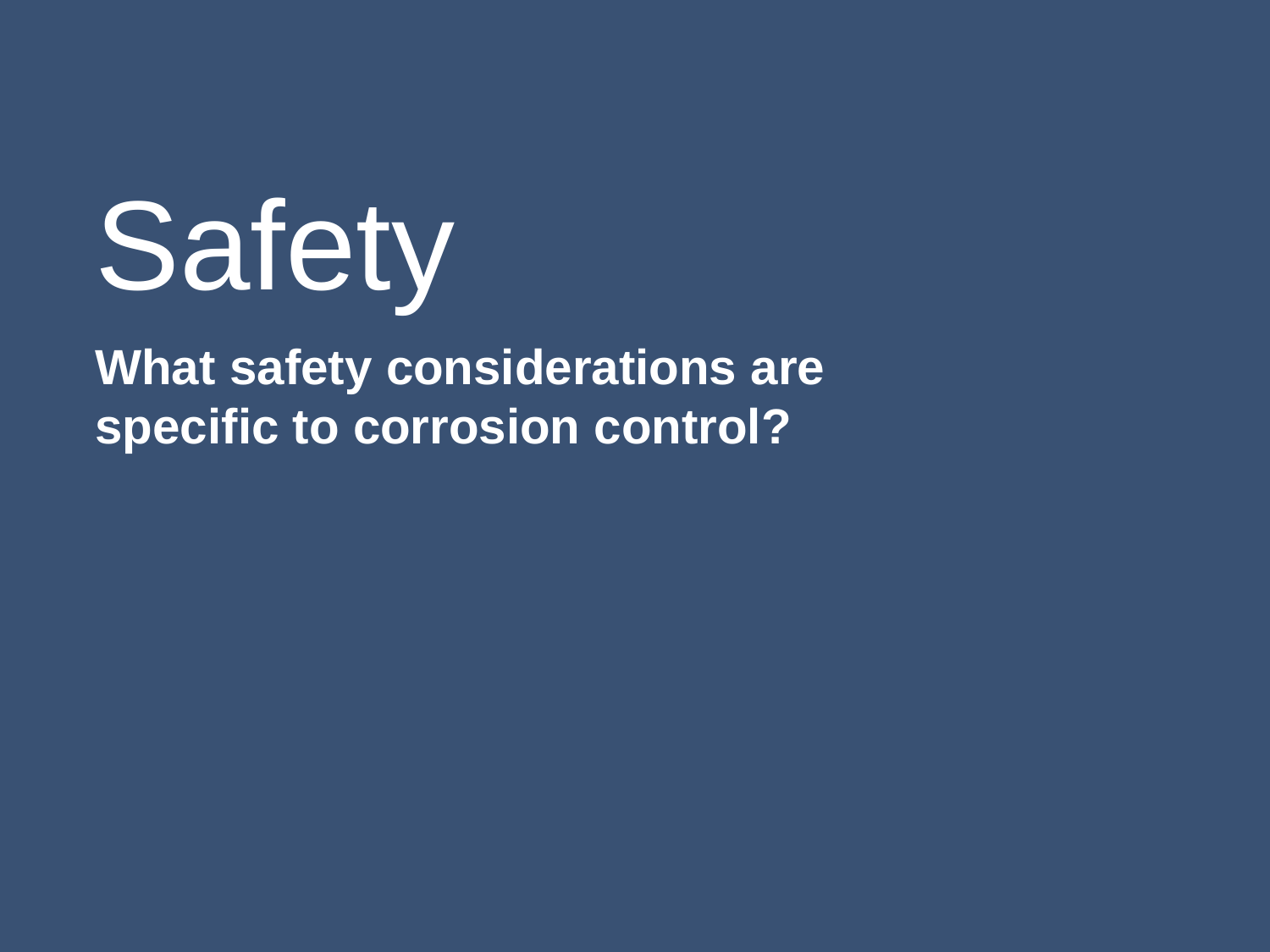

# Safety
What safety considerations are specific to corrosion control?